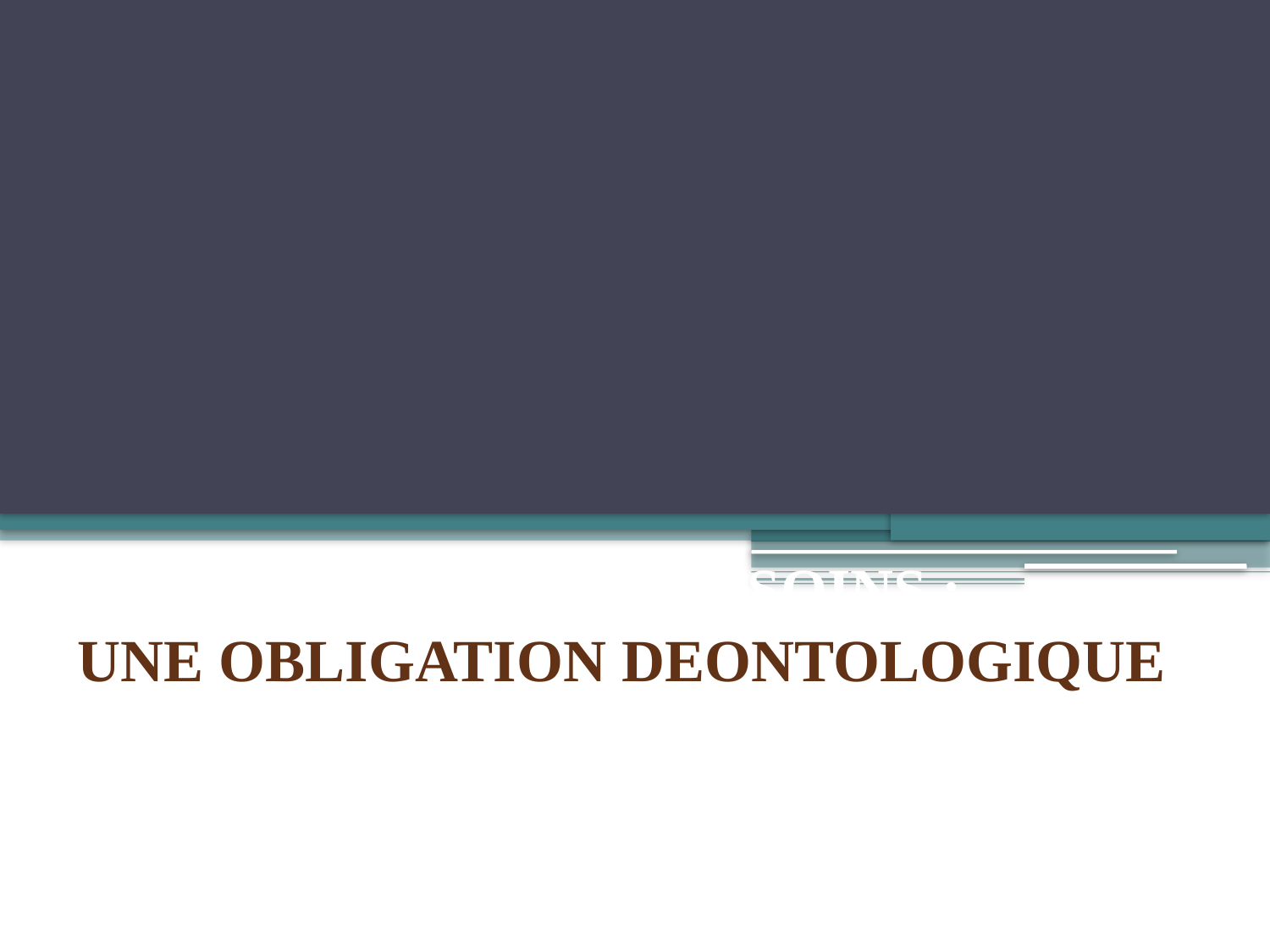

# LA PERMANENCE DES SOINS : UNE OBLIGATION DEONTOLOGIQUE